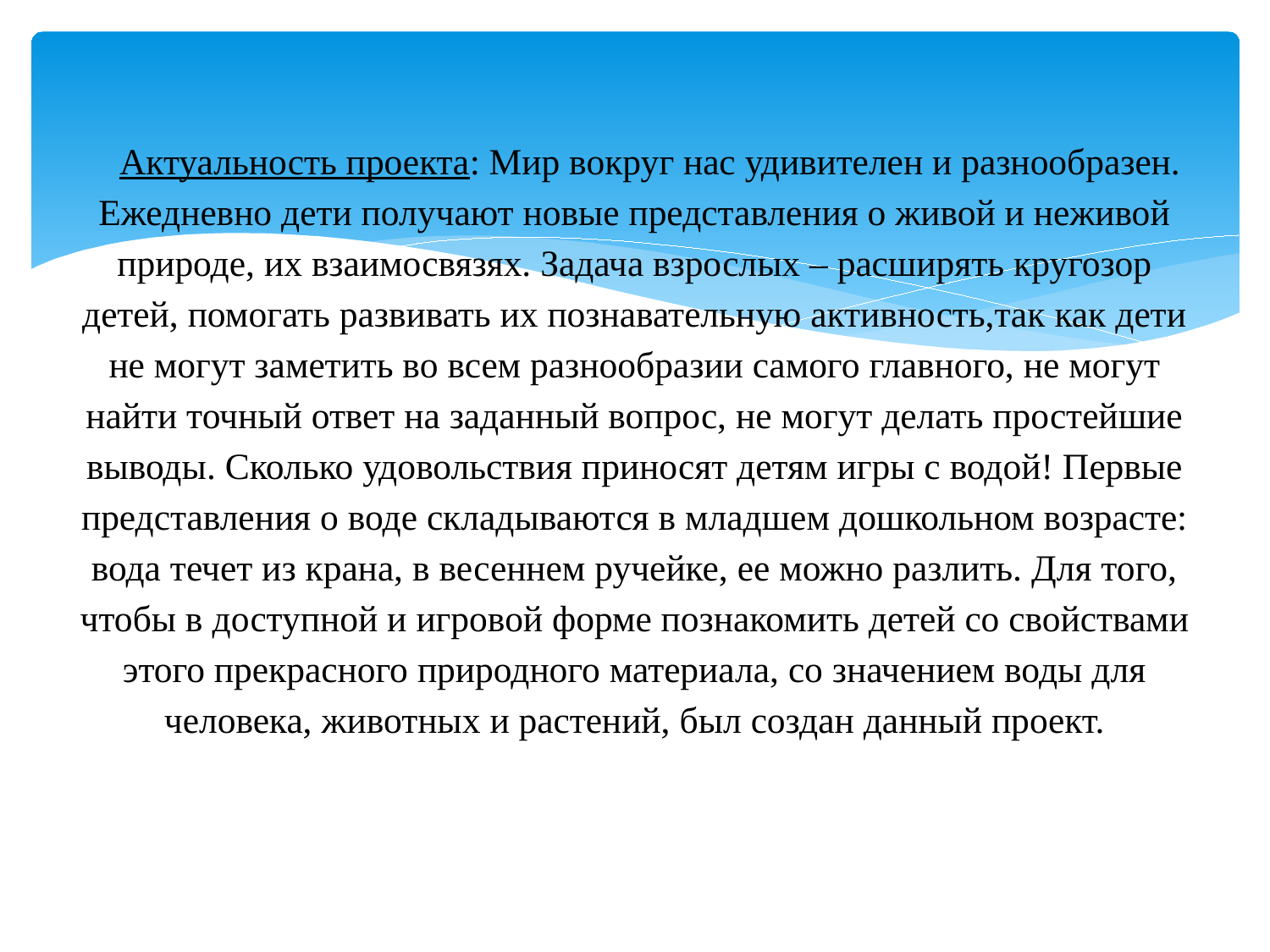

# Актуальность проекта: Мир вокруг нас удивителен и разнообразен. Ежедневно дети получают новые представления о живой и неживой природе, их взаимосвязях. Задача взрослых – расширять кругозор детей, помогать развивать их познавательную активность,так как дети не могут заметить во всем разнообразии самого главного, не могут найти точный ответ на заданный вопрос, не могут делать простейшие выводы. Сколько удовольствия приносят детям игры с водой! Первые представления о воде складываются в младшем дошкольном возрасте: вода течет из крана, в весеннем ручейке, ее можно разлить. Для того, чтобы в доступной и игровой форме познакомить детей со свойствами этого прекрасного природного материала, со значением воды для человека, животных и растений, был создан данный проект.